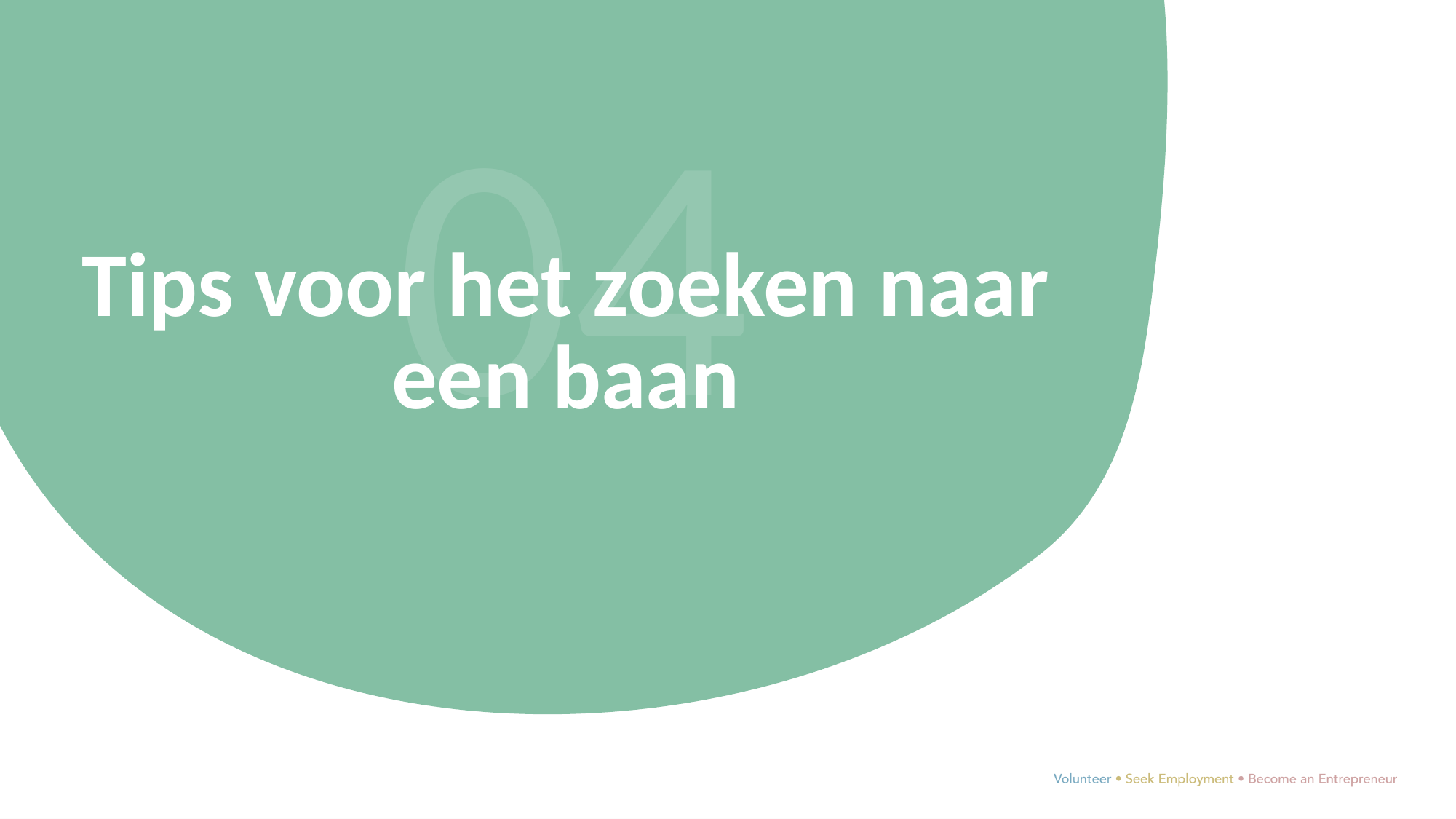

04
Tips voor het zoeken naar een baan